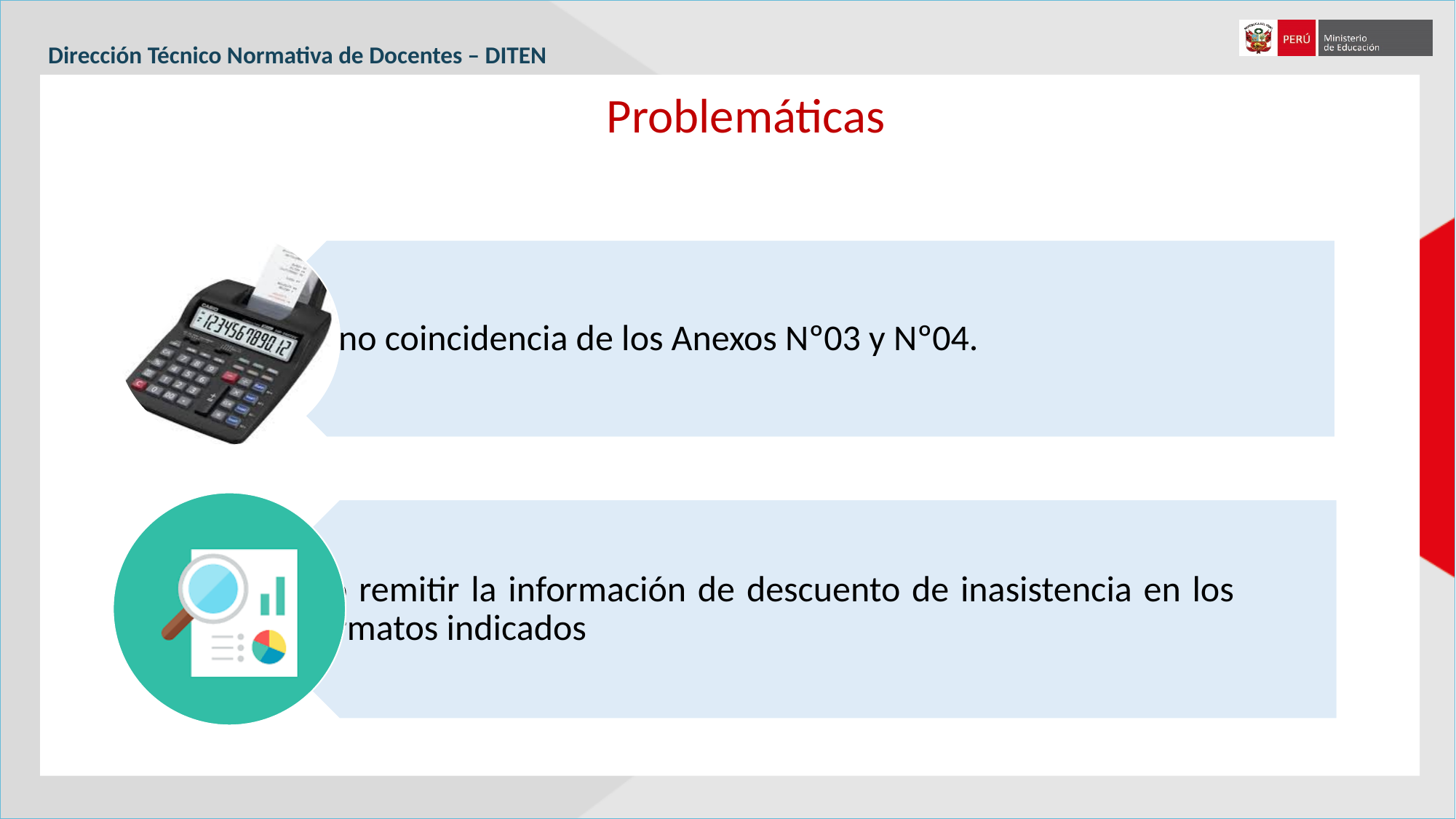

Dirección Técnico Normativa de Docentes – DITEN
Problemáticas

La no coincidencia de los Anexos Nº03 y Nº04.
No remitir la información de descuento de inasistencia en los formatos indicados